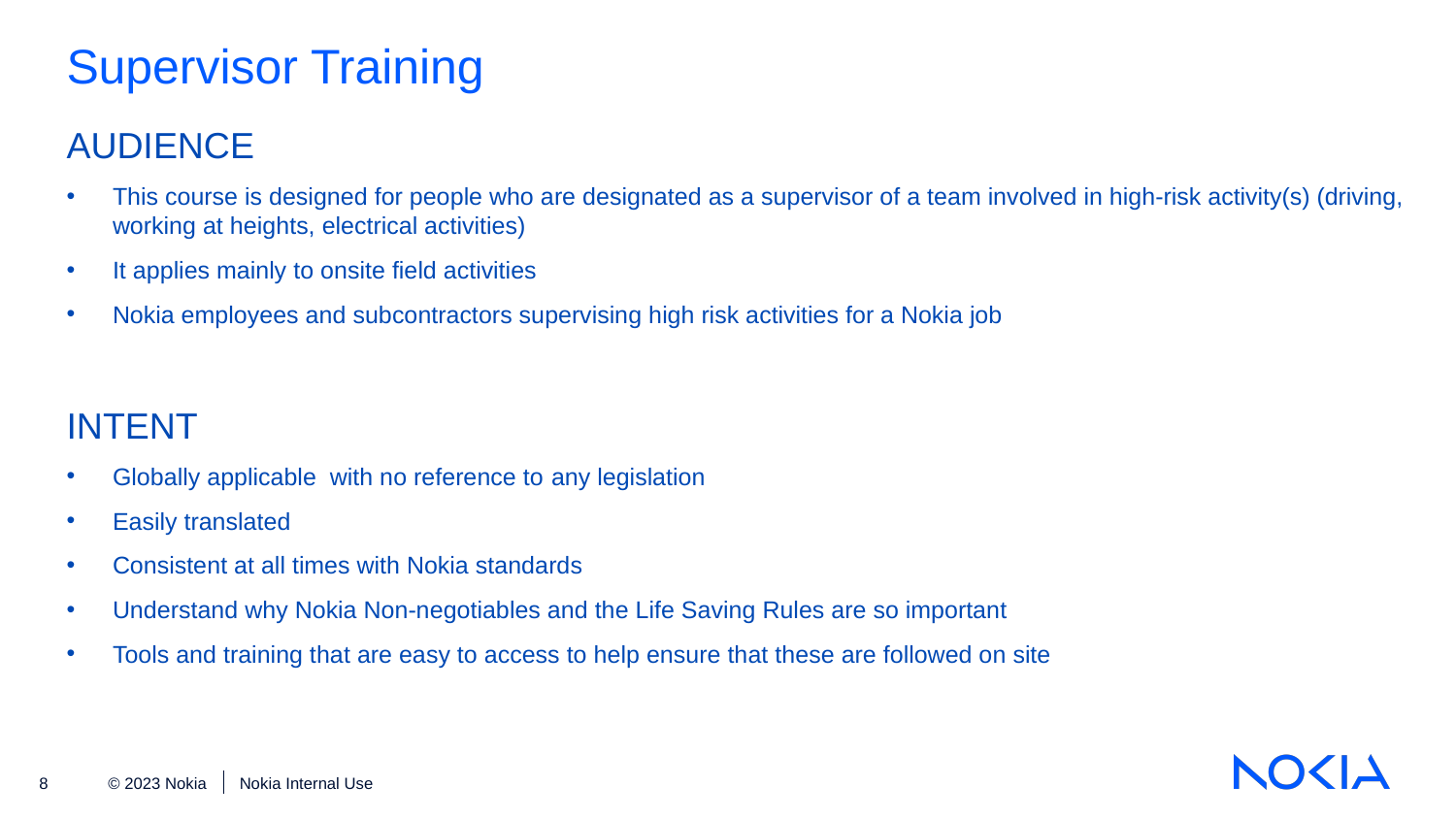

Supervisor Training

AUDIENCE
This course is designed for people who are designated as a supervisor of a team involved in high-risk activity(s) (driving, working at heights, electrical activities)
It applies mainly to onsite field activities
Nokia employees and subcontractors supervising high risk activities for a Nokia job

INTENT
Globally applicable  with no reference to any legislation
Easily translated
Consistent at all times with Nokia standards
Understand why Nokia Non-negotiables and the Life Saving Rules are so important
Tools and training that are easy to access to help ensure that these are followed on site
Nokia Internal Use